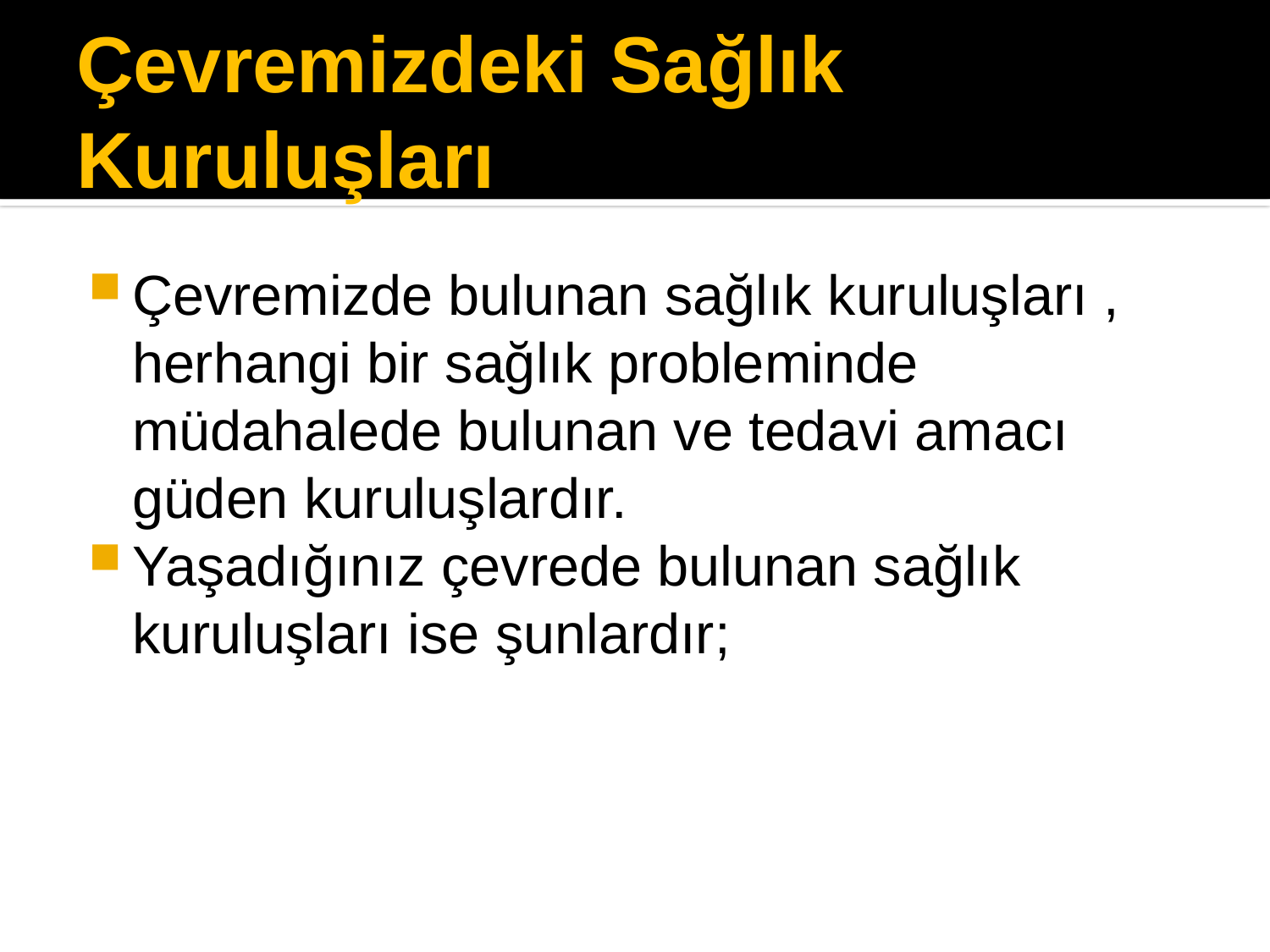

# Çevremizdeki Sağlık Kuruluşları
Çevremizde bulunan sağlık kuruluşları , herhangi bir sağlık probleminde müdahalede bulunan ve tedavi amacı güden kuruluşlardır.
Yaşadığınız çevrede bulunan sağlık kuruluşları ise şunlardır;